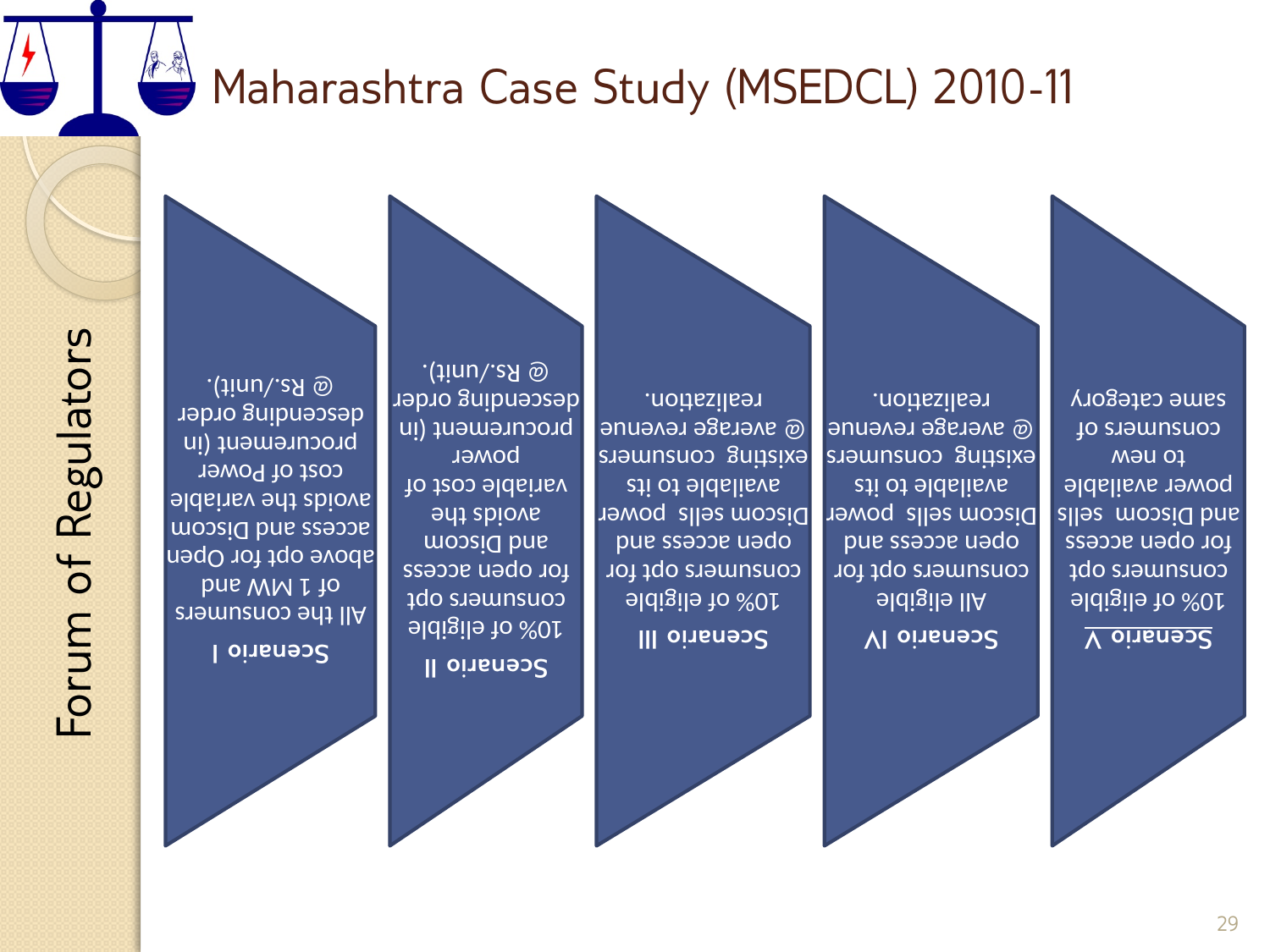

# Maharashtra Case Study (MSEDCL) 2010-11
Scenario I
All the consumers of 1 MW and above opt for Open access and Discom avoids the variable cost of Power procurement (in descending order @ Rs./unit).
Scenario II
10% of eligible consumers opt for open access and Discom avoids the variable cost of power procurement (in descending order @ Rs./unit).
Scenario III
10% of eligible consumers opt for open access and Discom sells  power available to its existing  consumers @ average revenue realization.
Scenario IV
All eligible consumers opt for open access and Discom sells  power available to its existing  consumers @ average revenue realization.
Scenario V
10% of eligible consumers opt for open access and Discom  sells power available to new consumers of same category
29